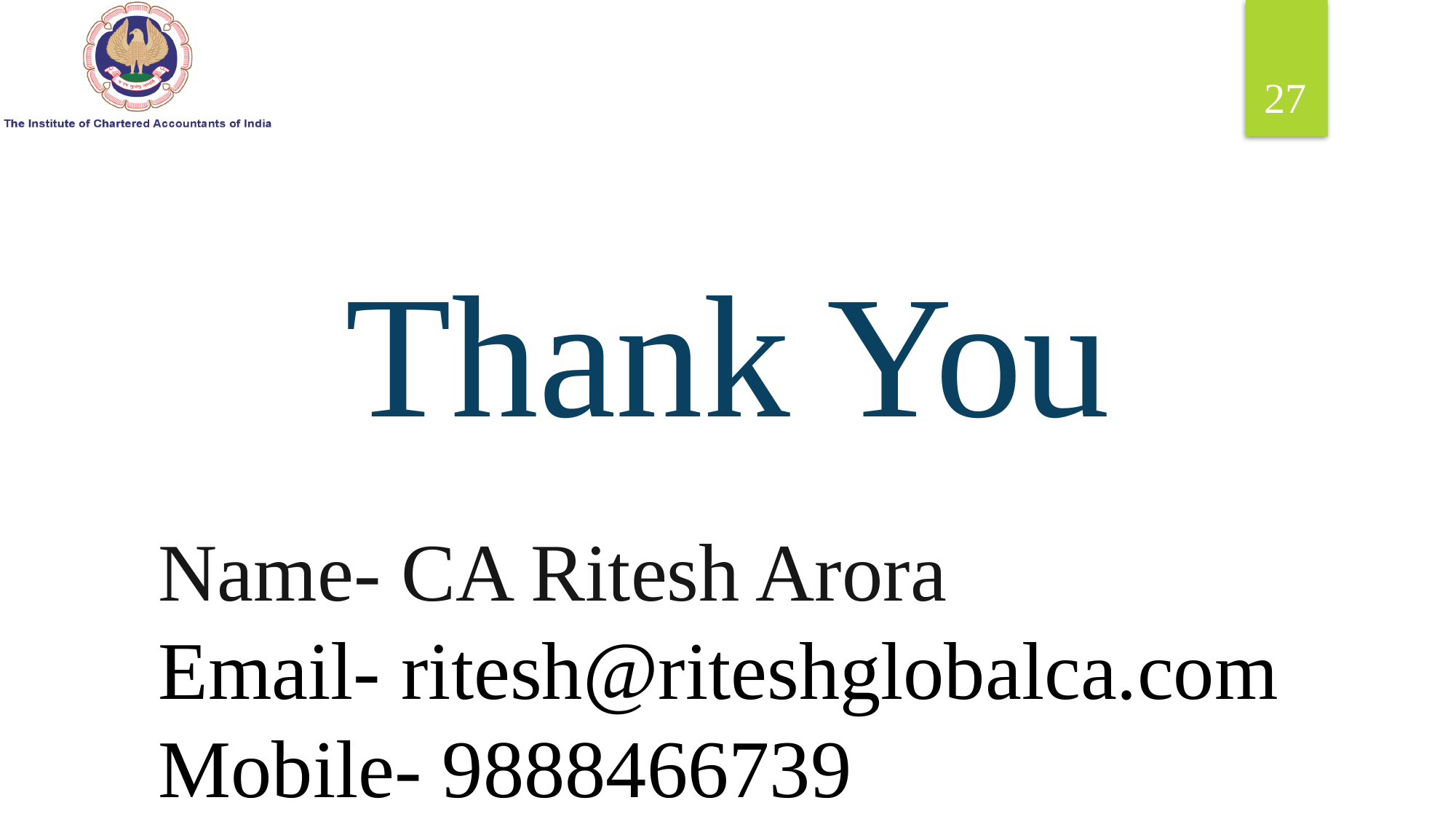

27
Thank You
Name- CA Ritesh Arora
Email- ritesh@riteshglobalca.com
Mobile- 9888466739